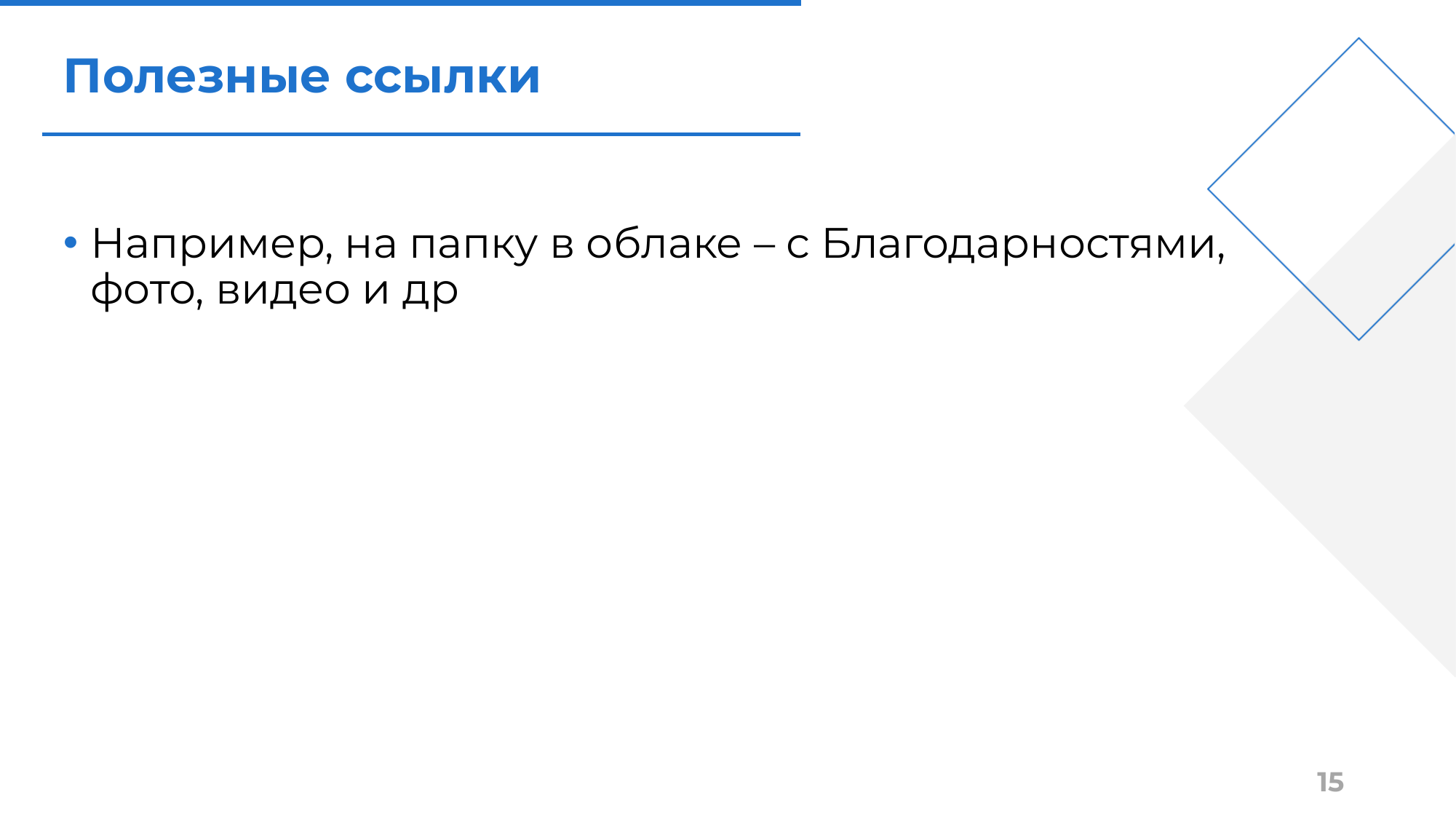

# Полезные ссылки
Например, на папку в облаке – с Благодарностями, фото, видео и др
15